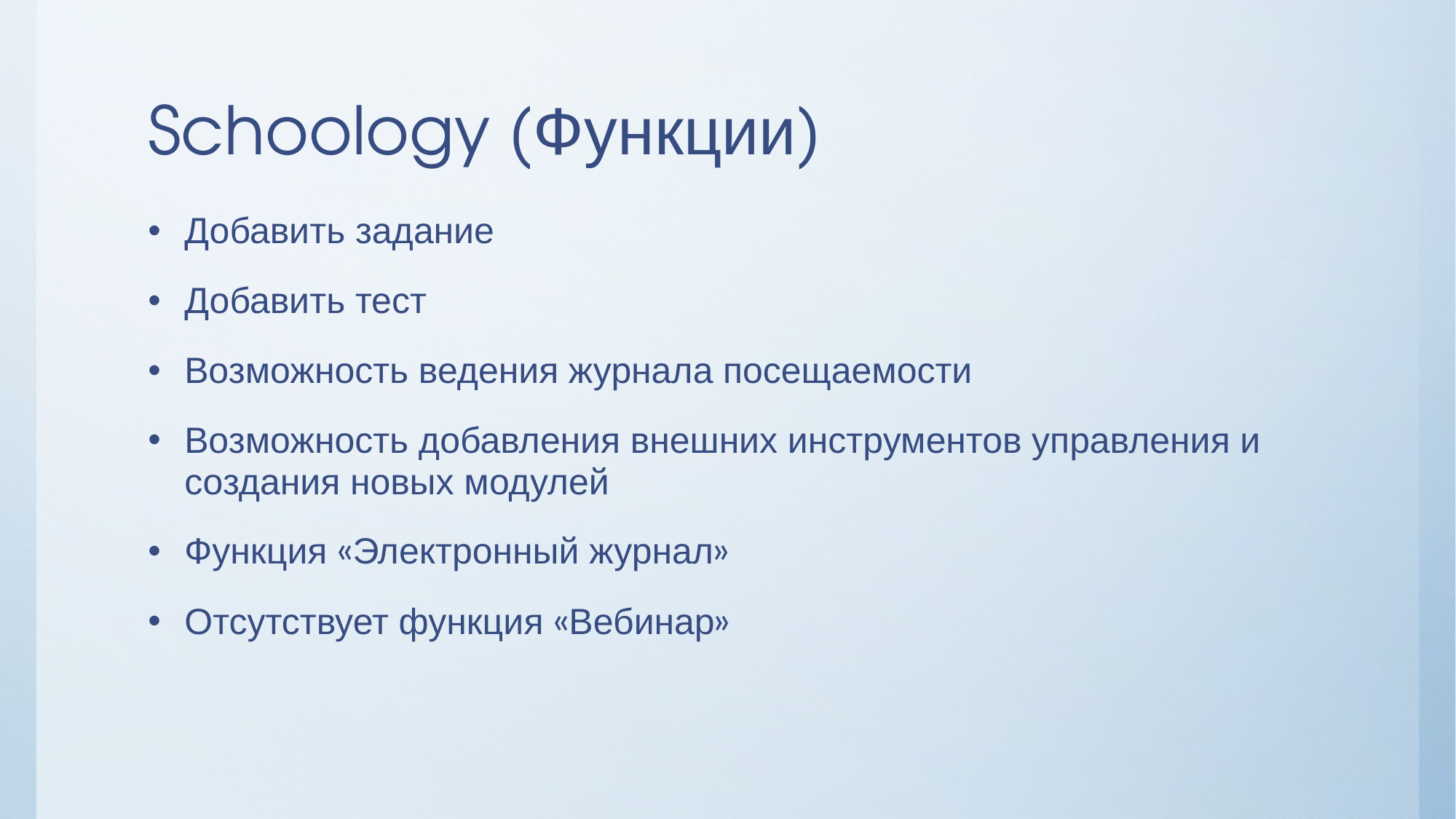

# Schoology (Функции)
Добавить задание
Добавить тест
Возможность ведения журнала посещаемости
Возможность добавления внешних инструментов управления и создания новых модулей
Функция «Электронный журнал»
Отсутствует функция «Вебинар»